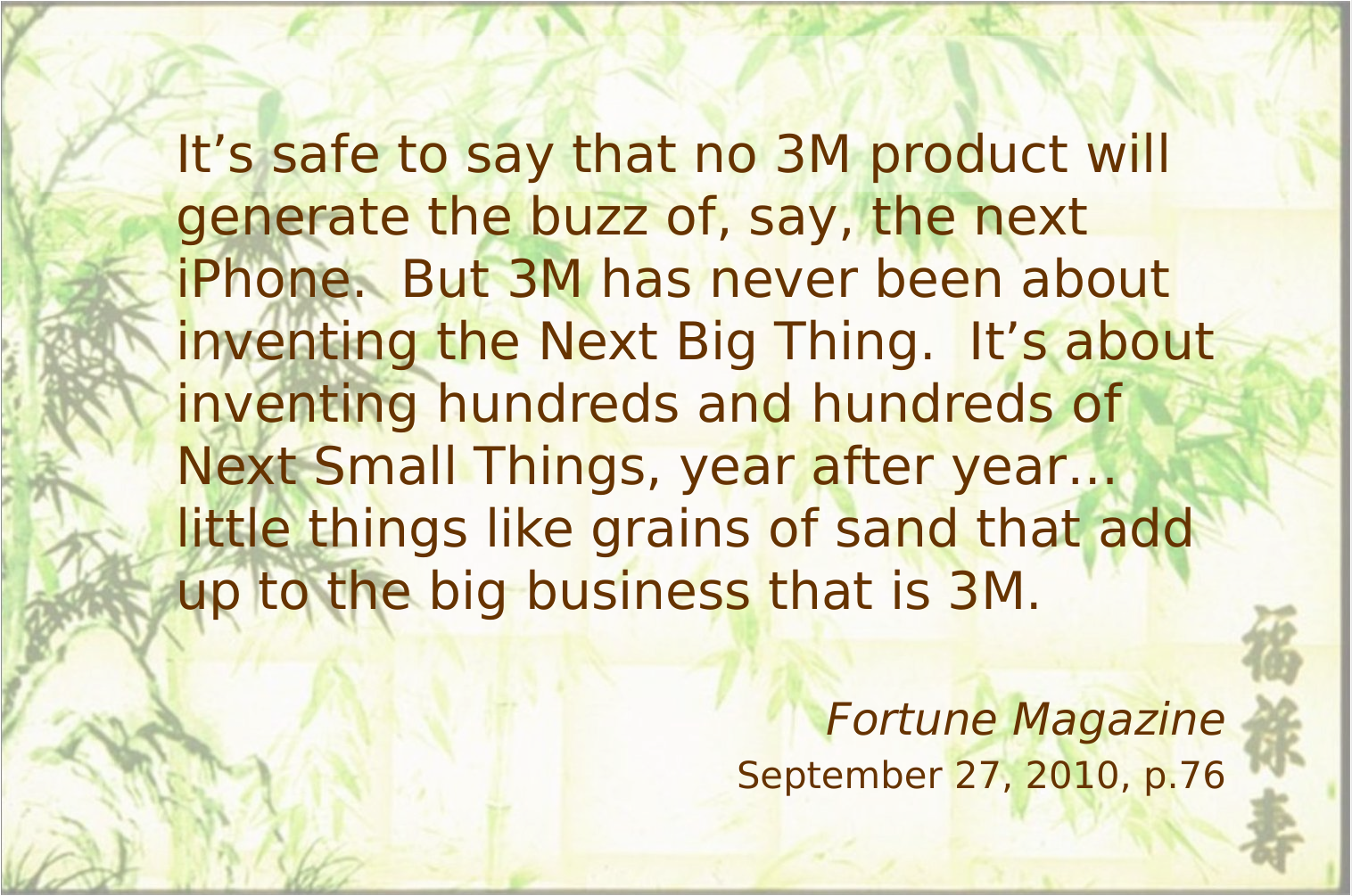

It’s safe to say that no 3M product will generate the buzz of, say, the next iPhone.  But 3M has never been about inventing the Next Big Thing.  It’s about inventing hundreds and hundreds of Next Small Things, year after year…little things like grains of sand that add up to the big business that is 3M.

Fortune Magazine
September 27, 2010, p.76